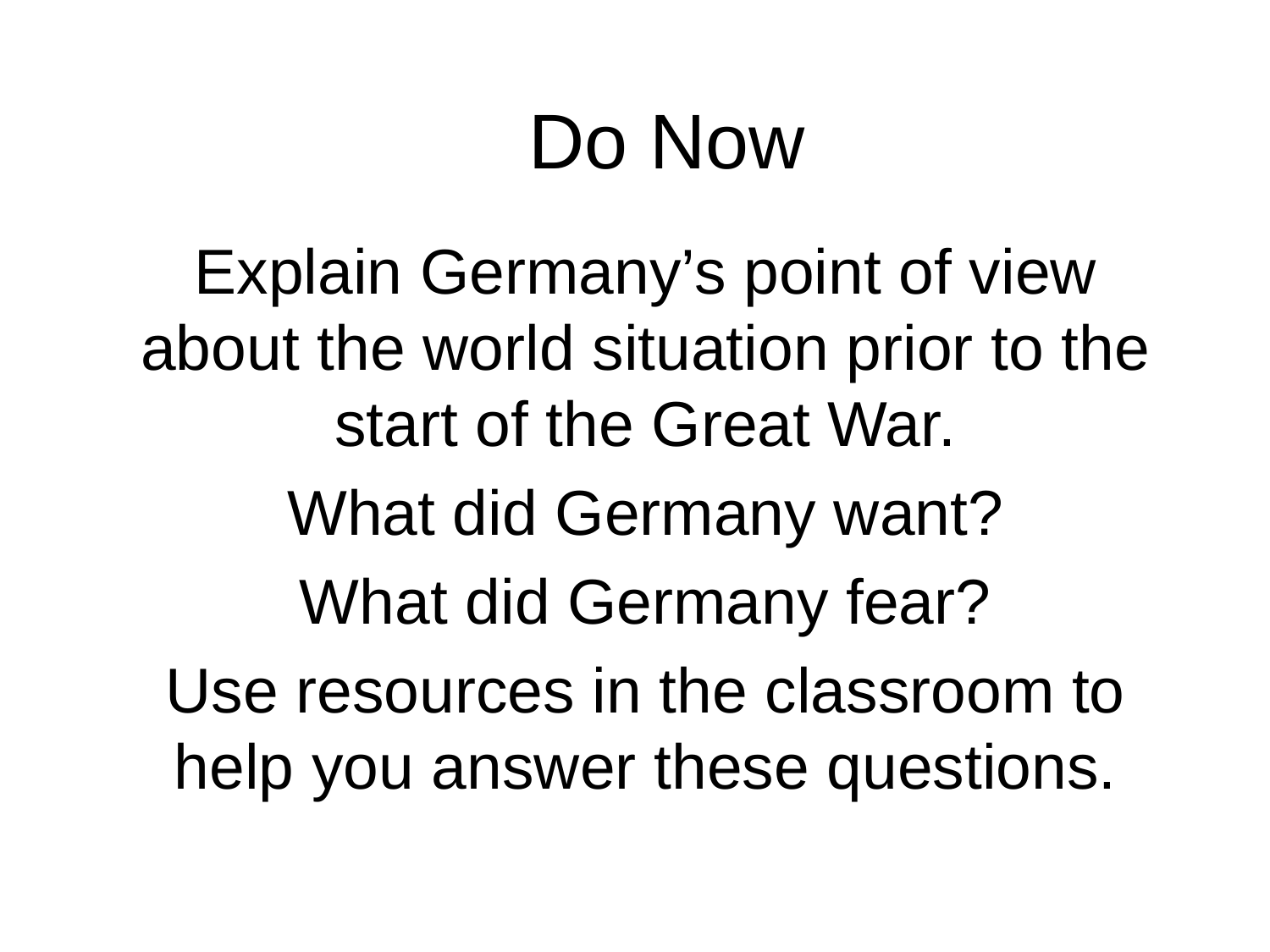

# Do Now
Explain Germany’s point of view about the world situation prior to the start of the Great War.
What did Germany want?
What did Germany fear?
Use resources in the classroom to help you answer these questions.